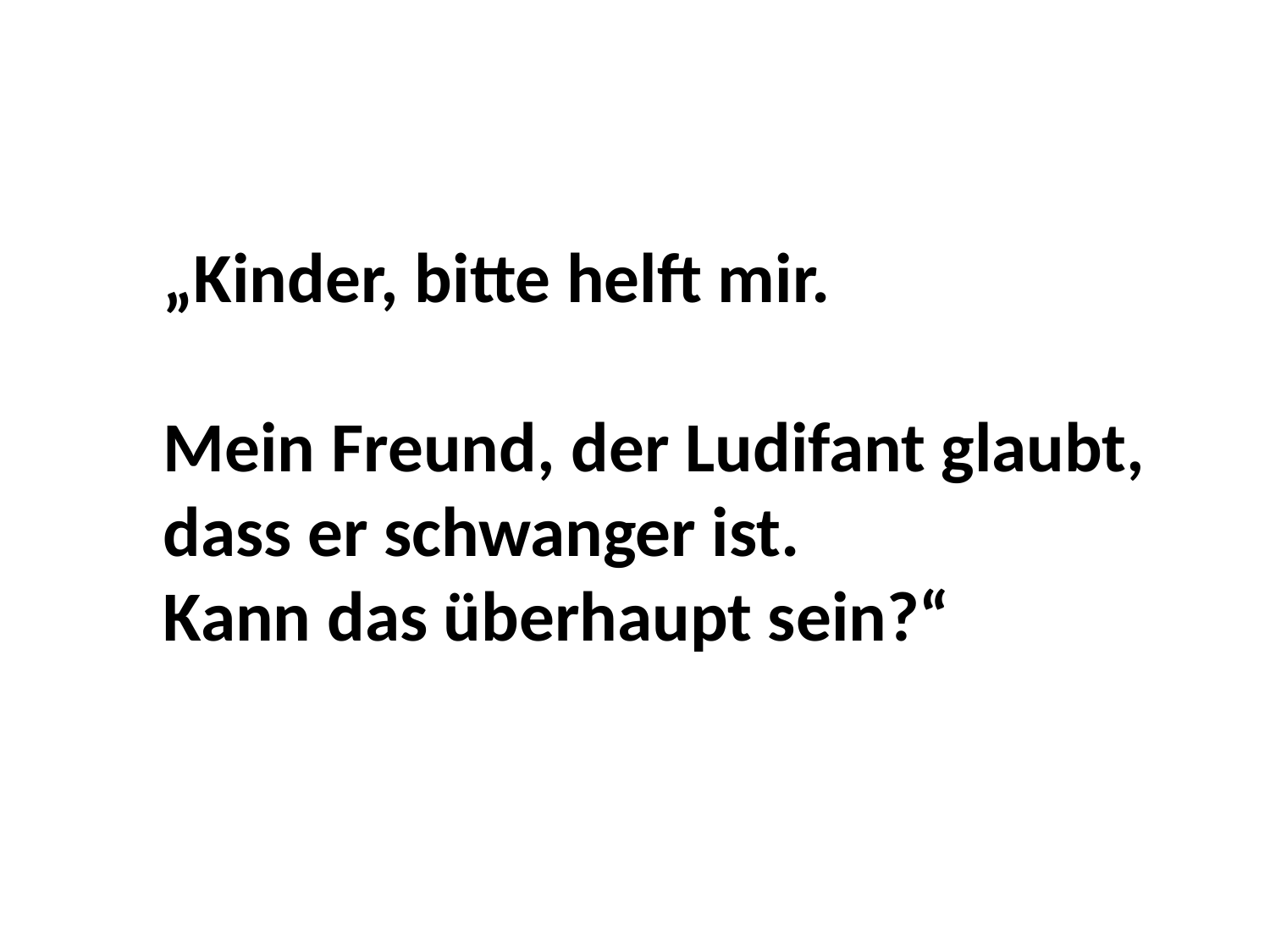

„Kinder, bitte helft mir.

Mein Freund, der Ludifant glaubt,
dass er schwanger ist.
Kann das überhaupt sein?“